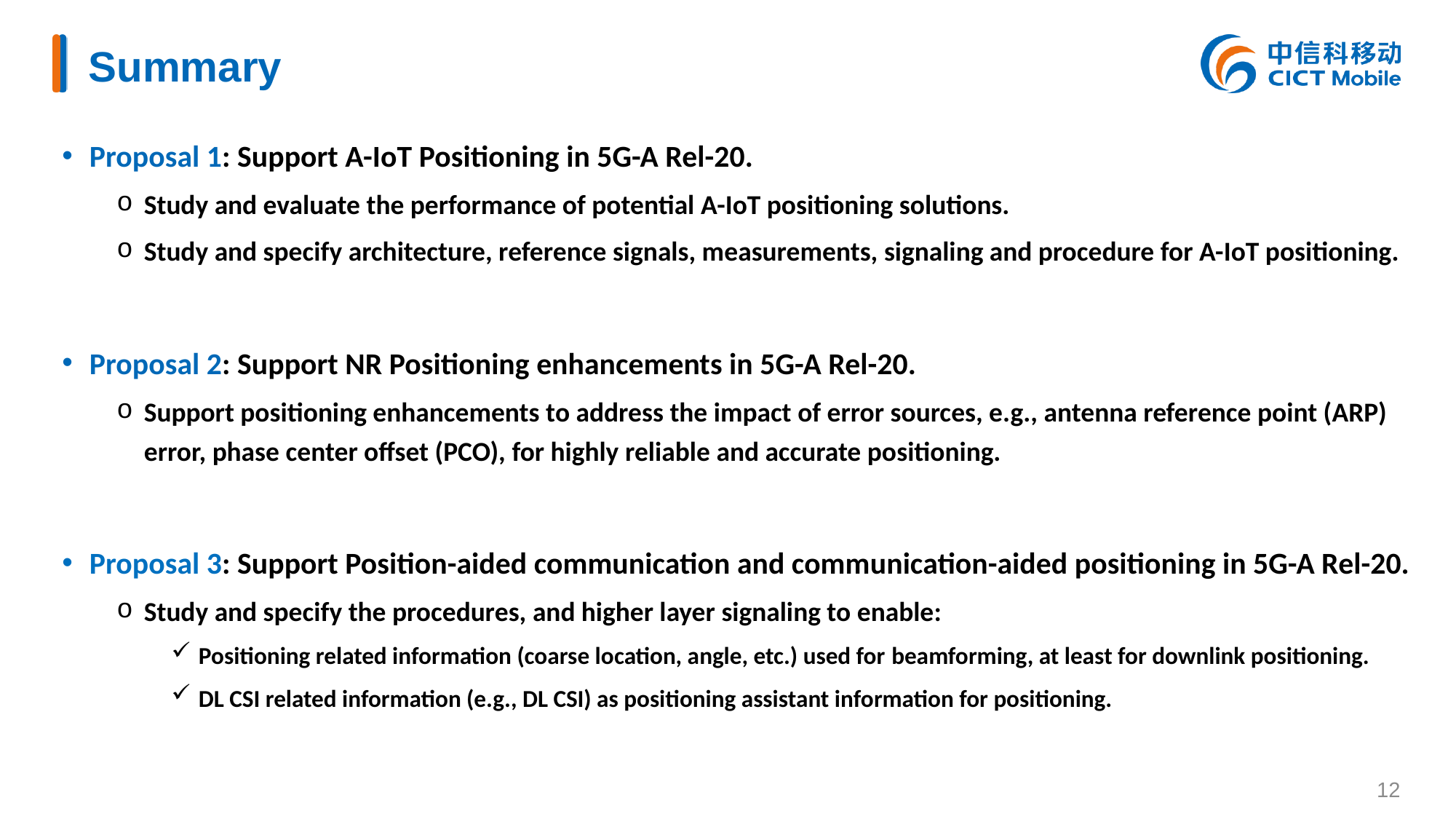

# Summary
Proposal 1: Support A-IoT Positioning in 5G-A Rel-20.
Study and evaluate the performance of potential A-IoT positioning solutions.
Study and specify architecture, reference signals, measurements, signaling and procedure for A-IoT positioning.

Proposal 2: Support NR Positioning enhancements in 5G-A Rel-20.
Support positioning enhancements to address the impact of error sources, e.g., antenna reference point (ARP) error, phase center offset (PCO), for highly reliable and accurate positioning.

Proposal 3: Support Position-aided communication and communication-aided positioning in 5G-A Rel-20.
Study and specify the procedures, and higher layer signaling to enable:
Positioning related information (coarse location, angle, etc.) used for beamforming, at least for downlink positioning.
DL CSI related information (e.g., DL CSI) as positioning assistant information for positioning.

12